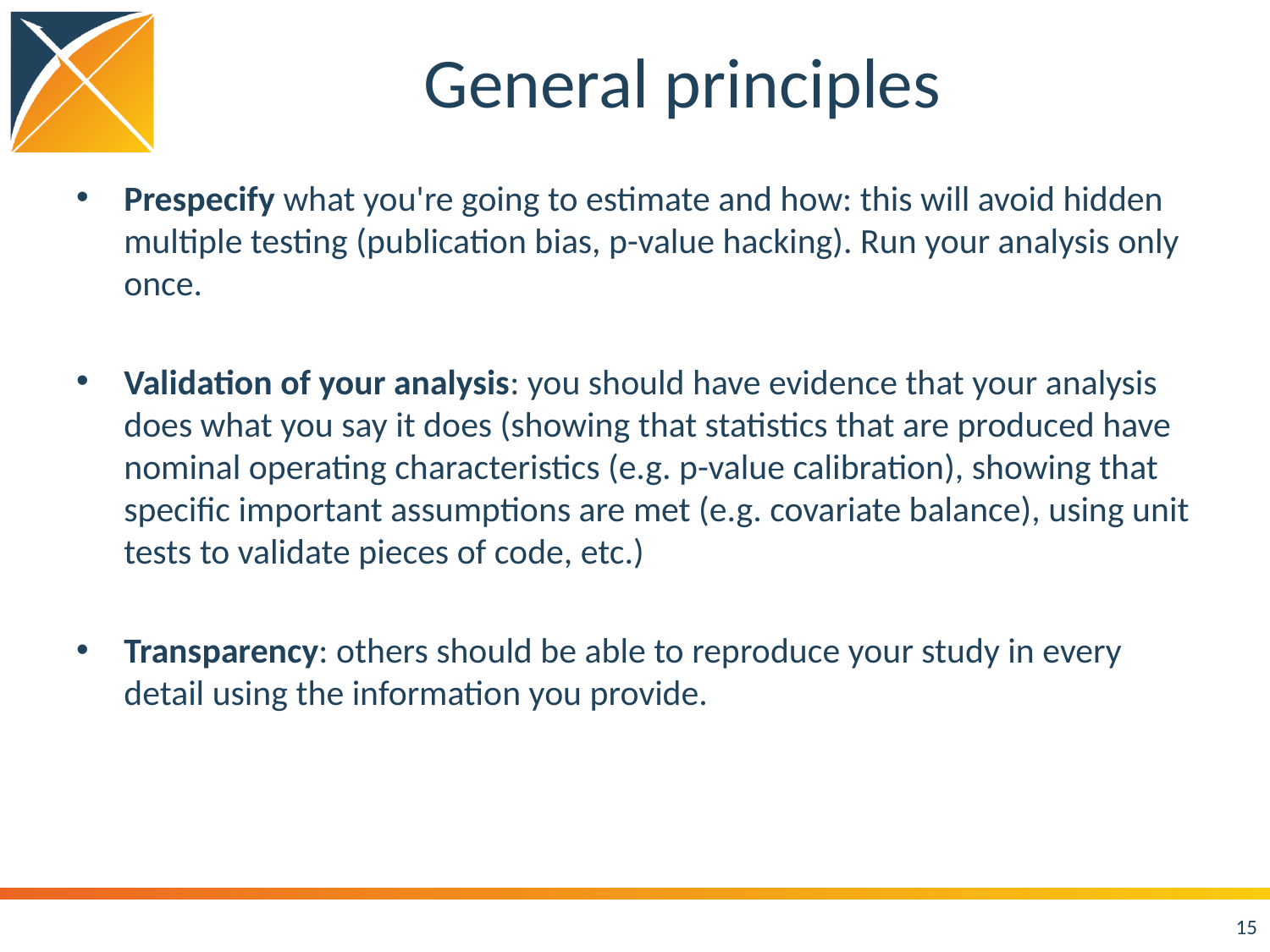

# General principles
Prespecify what you're going to estimate and how: this will avoid hidden multiple testing (publication bias, p-value hacking). Run your analysis only once.

Validation of your analysis: you should have evidence that your analysis does what you say it does (showing that statistics that are produced have nominal operating characteristics (e.g. p-value calibration), showing that specific important assumptions are met (e.g. covariate balance), using unit tests to validate pieces of code, etc.)

Transparency: others should be able to reproduce your study in every detail using the information you provide.

15